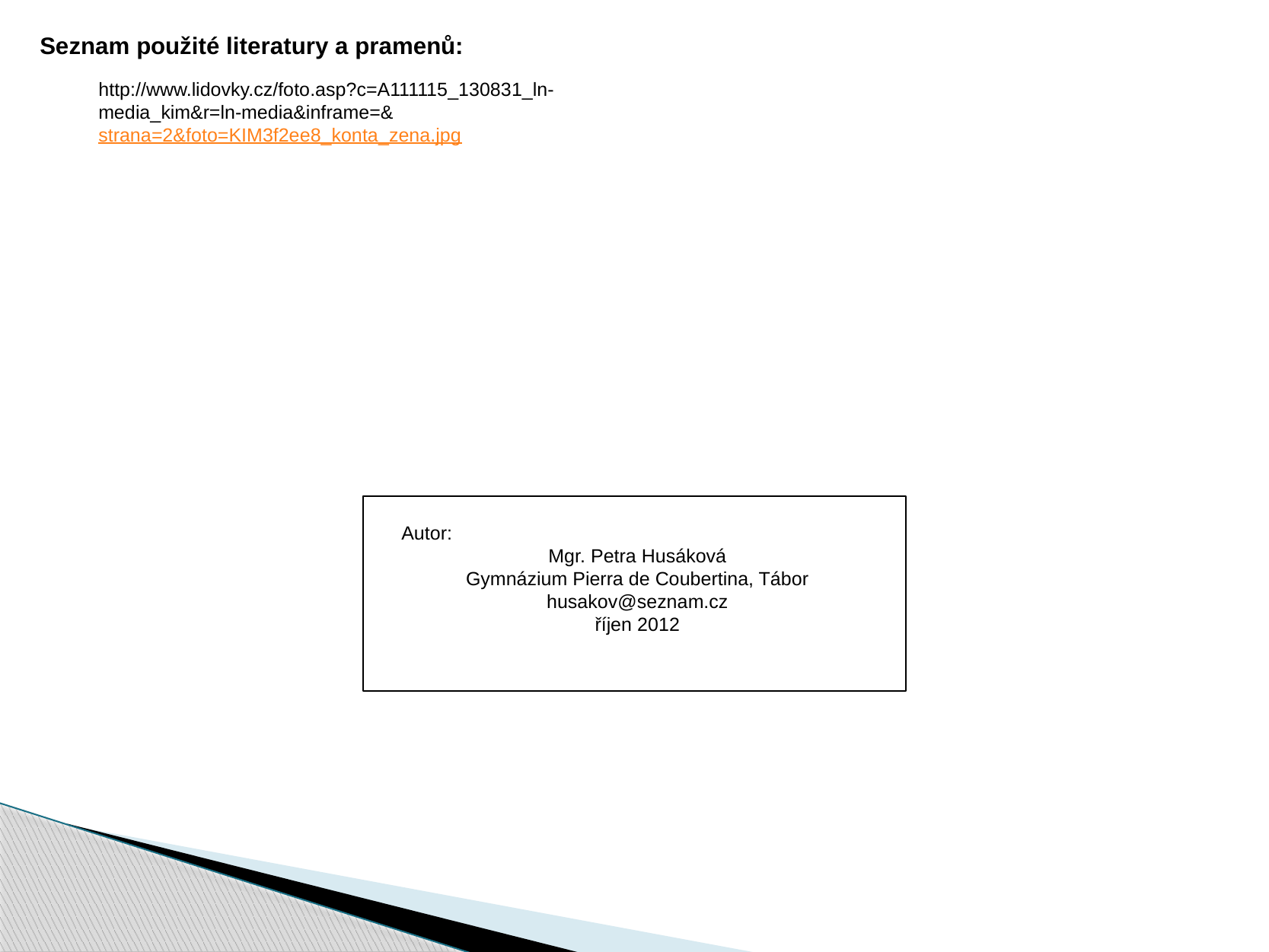

Seznam použité literatury a pramenů:
http://www.lidovky.cz/foto.asp?c=A111115_130831_ln-media_kim&r=ln-media&inframe=&strana=2&foto=KIM3f2ee8_konta_zena.jpg

Autor:
Mgr. Petra Husáková
Gymnázium Pierra de Coubertina, Tábor
husakov@seznam.cz
říjen 2012